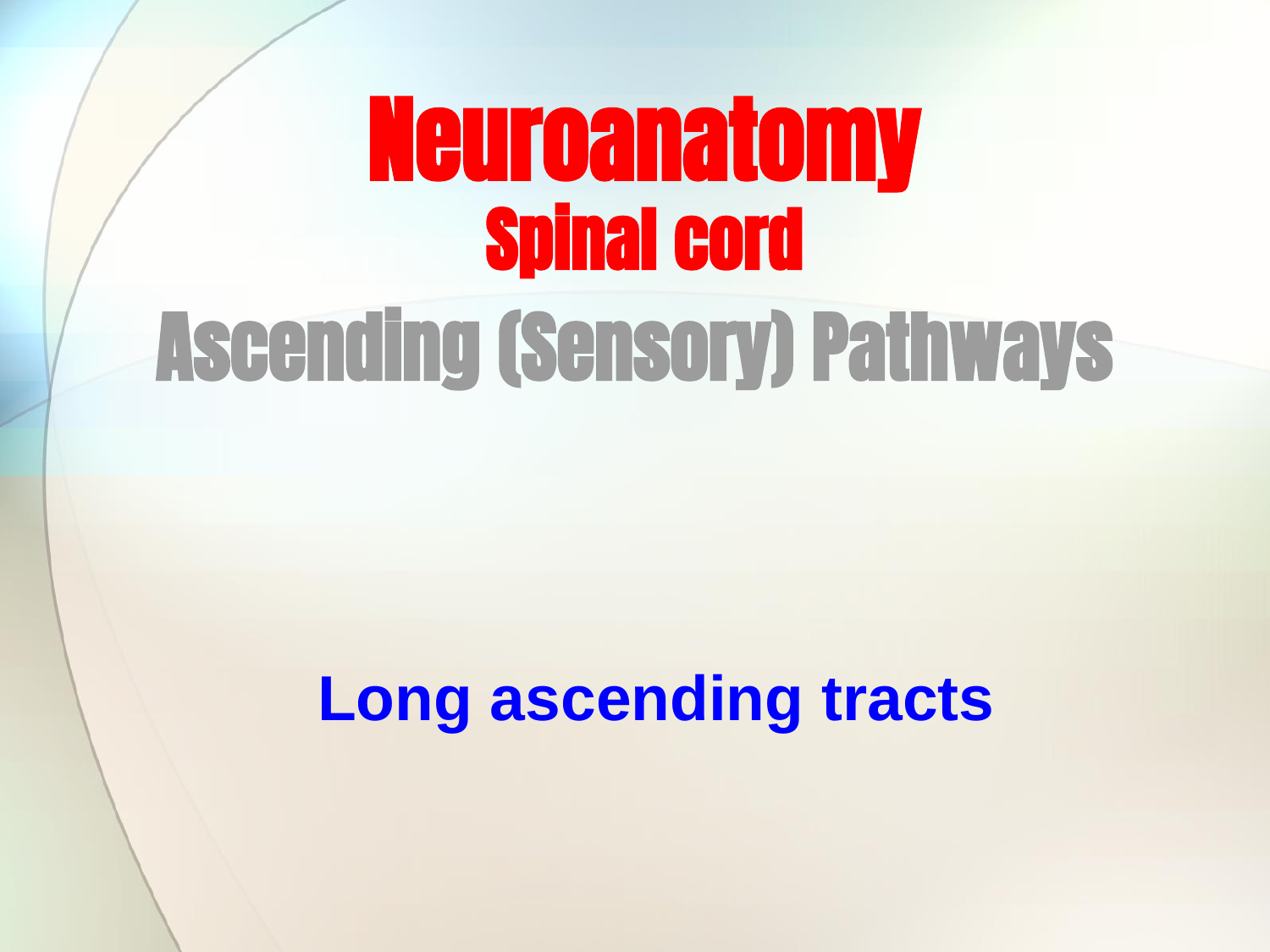

Neuroanatomy
Spinal cord
Ascending (Sensory) Pathways

Long ascending tracts